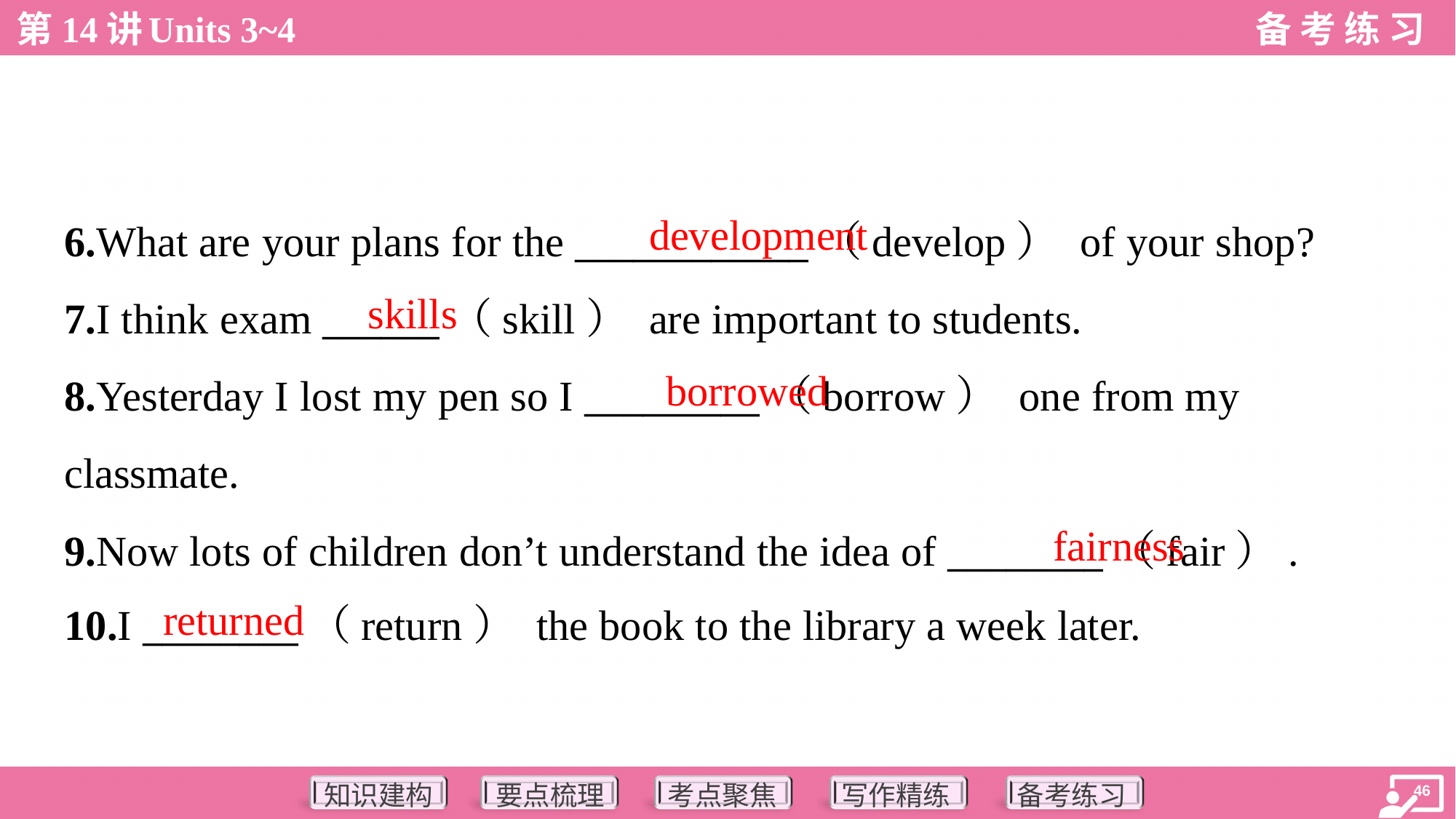

development
6.What are your plans for the ____________（develop） of your shop?
7.I think exam ______（skill） are important to students.
8.Yesterday I lost my pen so I _________（borrow） one from my
classmate.
9.Now lots of children don’t understand the idea of ________（fair）.
10.I ________（return） the book to the library a week later.
skills
borrowed
fairness
returned